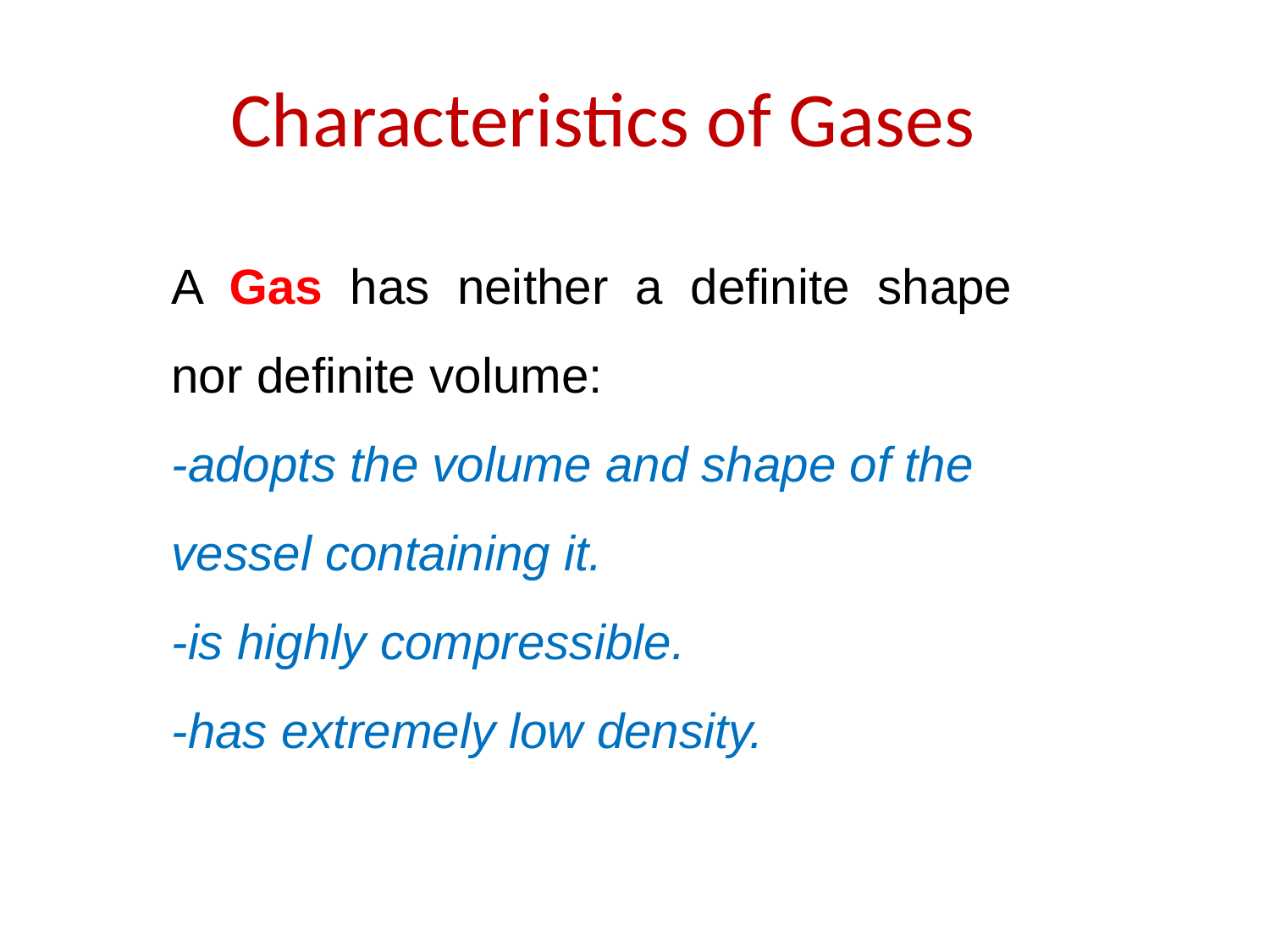

Characteristics of Gases
A  Gas  has  neither  a  definite  shape  nor definite volume:
-adopts the volume and shape of the vessel containing it.
-is highly compressible.
-has extremely low density.